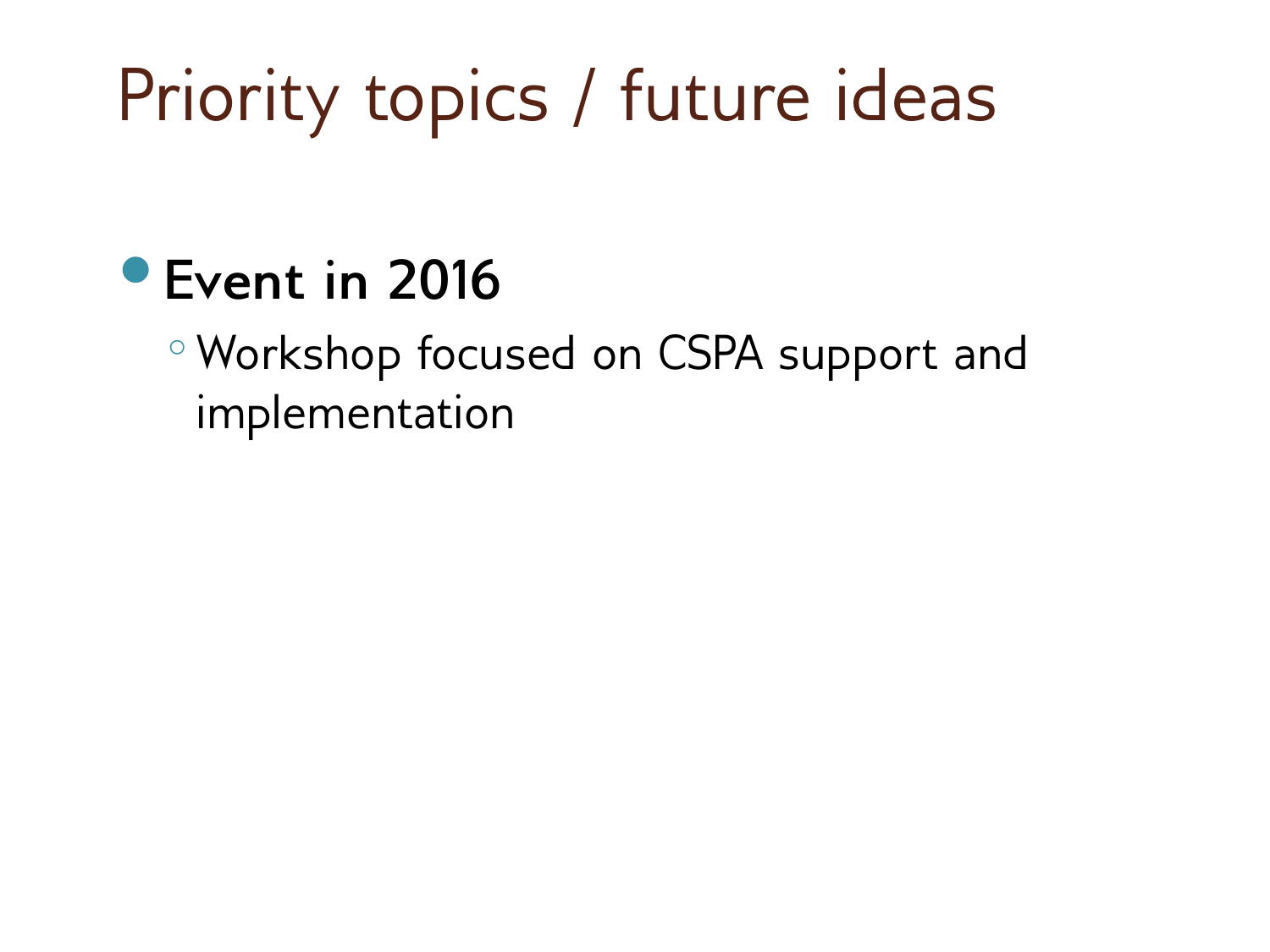

# Priority topics / future ideas
Event in 2016
Workshop focused on CSPA support and implementation